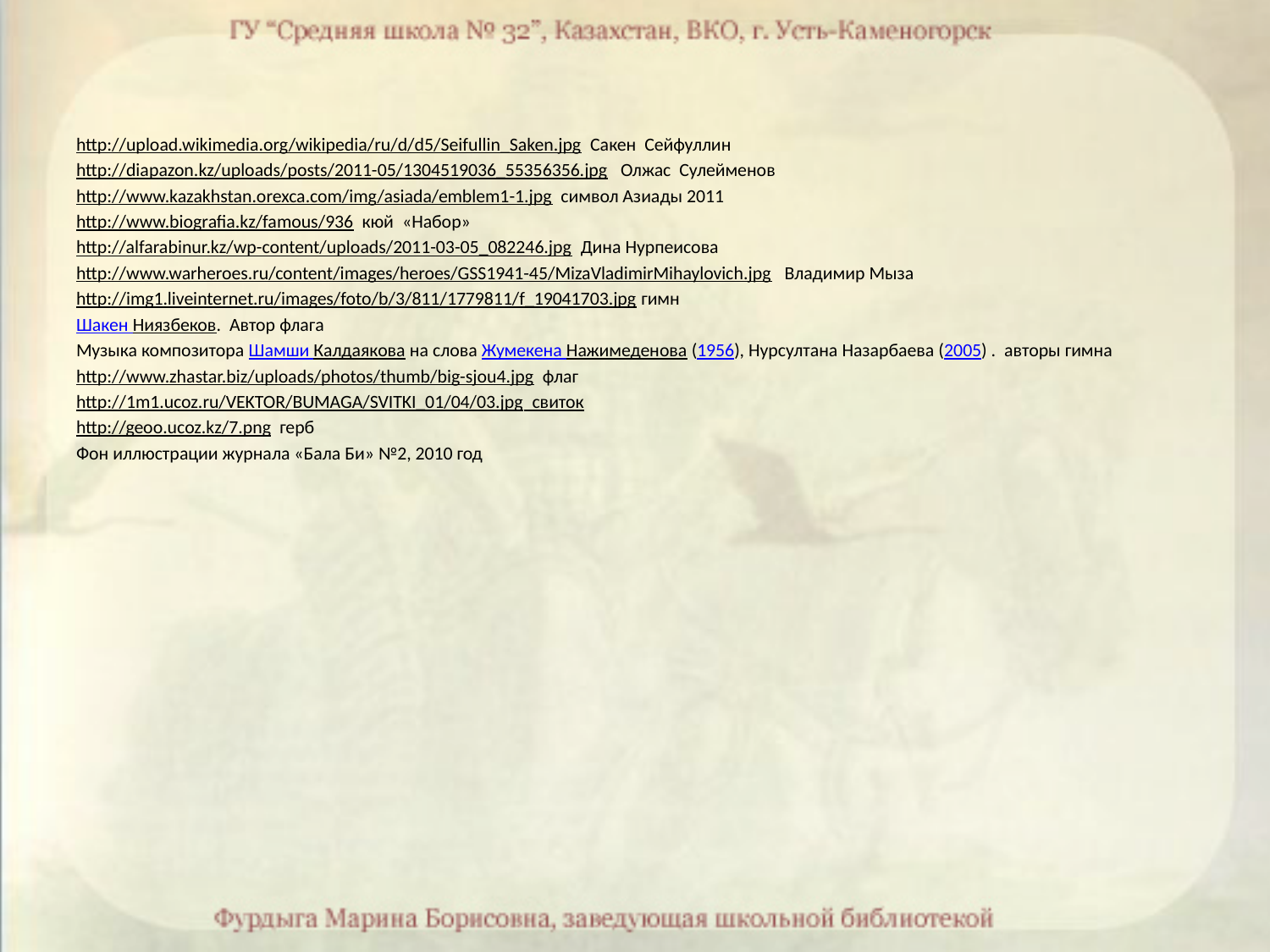

http://upload.wikimedia.org/wikipedia/ru/d/d5/Seifullin_Saken.jpg  Сакен  Сейфуллин
http://diapazon.kz/uploads/posts/2011-05/1304519036_55356356.jpg   Олжас  Сулейменов
http://www.kazakhstan.orexca.com/img/asiada/emblem1-1.jpg  символ Азиады 2011
http://www.biografia.kz/famous/936  кюй  «Набор»
http://alfarabinur.kz/wp-content/uploads/2011-03-05_082246.jpg  Дина Нурпеисова
http://www.warheroes.ru/content/images/heroes/GSS1941-45/MizaVladimirMihaylovich.jpg   Владимир Мыза
http://img1.liveinternet.ru/images/foto/b/3/811/1779811/f_19041703.jpg гимн
Шакен Ниязбеков.  Автор флага
Музыка композитора Шамши Калдаякова на слова Жумекена Нажимеденова (1956), Нурсултана Назарбаева (2005) .  авторы гимна
http://www.zhastar.biz/uploads/photos/thumb/big-sjou4.jpg  флаг
http://1m1.ucoz.ru/VEKTOR/BUMAGA/SVITKI_01/04/03.jpg  свиток
http://geoo.ucoz.kz/7.png  герб
Фон иллюстрации журнала «Бала Би» №2, 2010 год